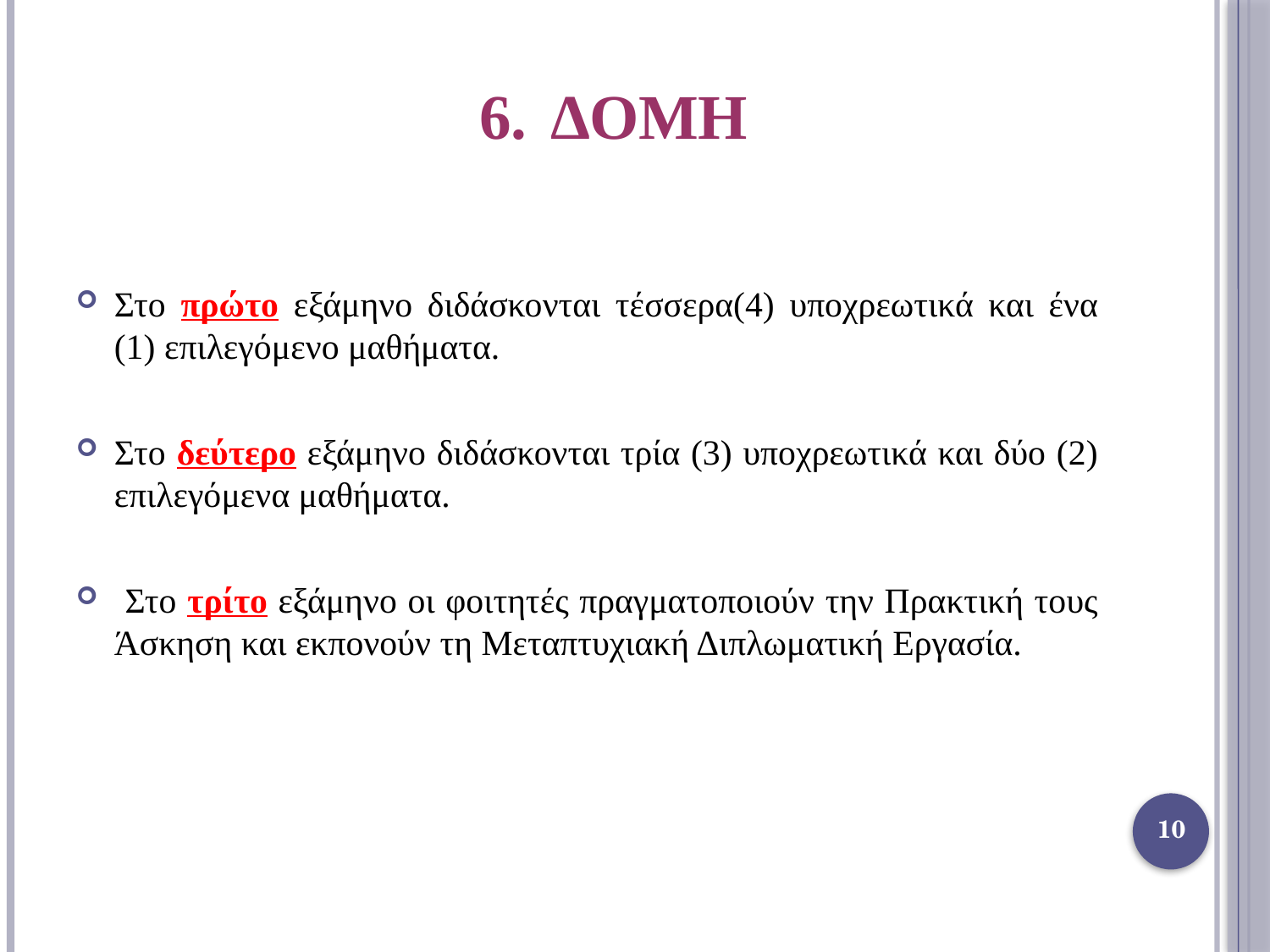

# ΔΟΜΗ

Στο πρώτο εξάμηνο διδάσκονται τέσσερα(4) υποχρεωτικά και ένα (1) επιλεγόμενο μαθήματα.

Στο δεύτερο εξάμηνο διδάσκονται τρία (3) υποχρεωτικά και δύο (2) επιλεγόμενα μαθήματα.

 Στο τρίτο εξάμηνο οι φοιτητές πραγματοποιούν την Πρακτική τους Άσκηση και εκπονούν τη Μεταπτυχιακή Διπλωματική Εργασία.

10